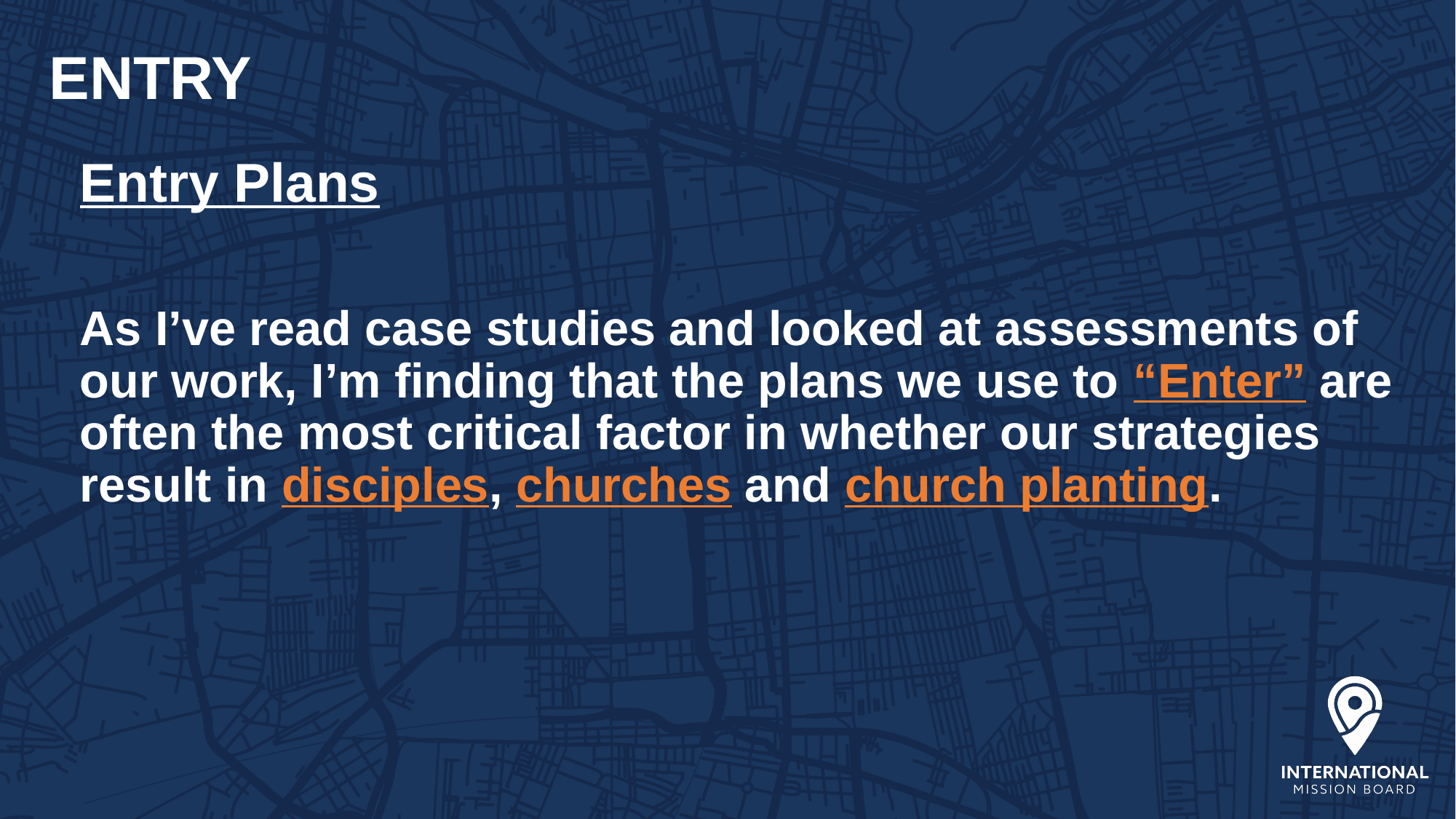

# ENTRY
Entry Plans

As I’ve read case studies and looked at assessments of our work, I’m finding that the plans we use to “Enter” are often the most critical factor in whether our strategies result in disciples, churches and church planting.